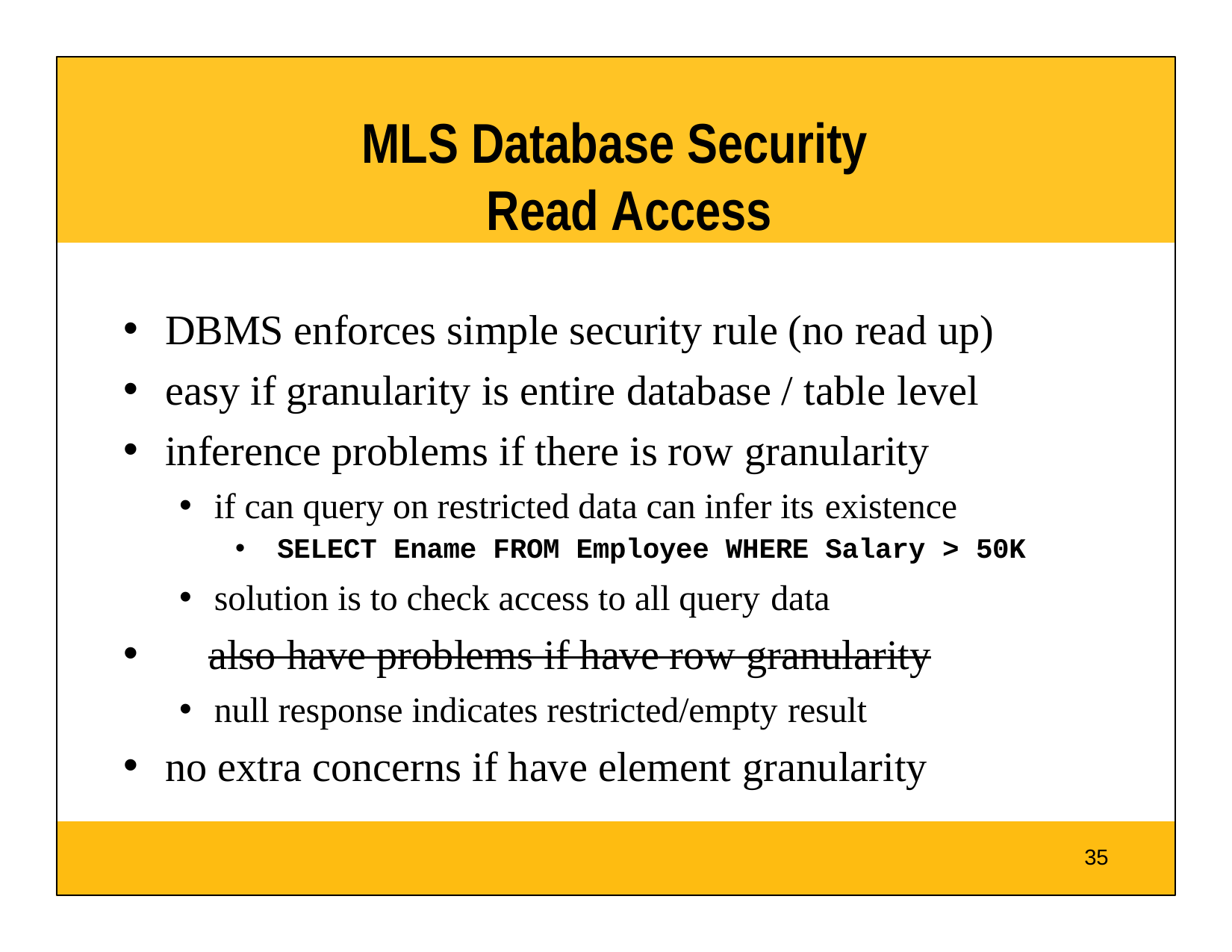

# MLS Database Security  Read Access
DBMS enforces simple security rule (no read up)
easy if granularity is entire database / table level
inference problems if there is row granularity
if can query on restricted data can infer its existence
SELECT Ename FROM Employee WHERE Salary > 50K
solution is to check access to all query data
	also have problems if have row granularity
null response indicates restricted/empty result
no extra concerns if have element granularity
35